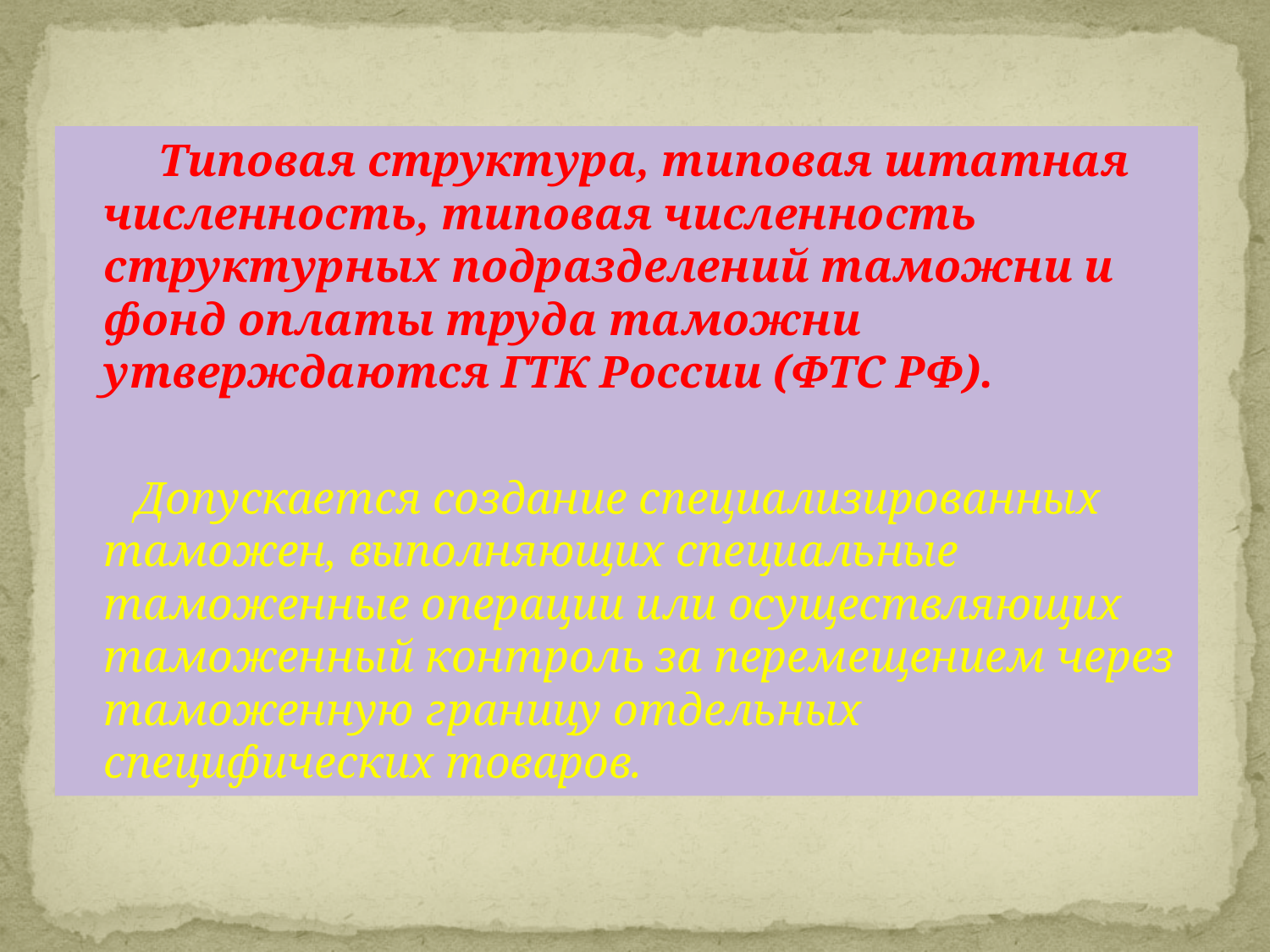

Типовая структура, типовая штатная численность, типовая численность структурных подразделений таможни и фонд оплаты труда таможни утверждаются ГТК России (ФТС РФ).

      Допускается создание специализированных таможен, выполняющих специальные таможенные операции или осуществляющих таможенный контроль за перемещением через таможенную границу отдельных специфических товаров.